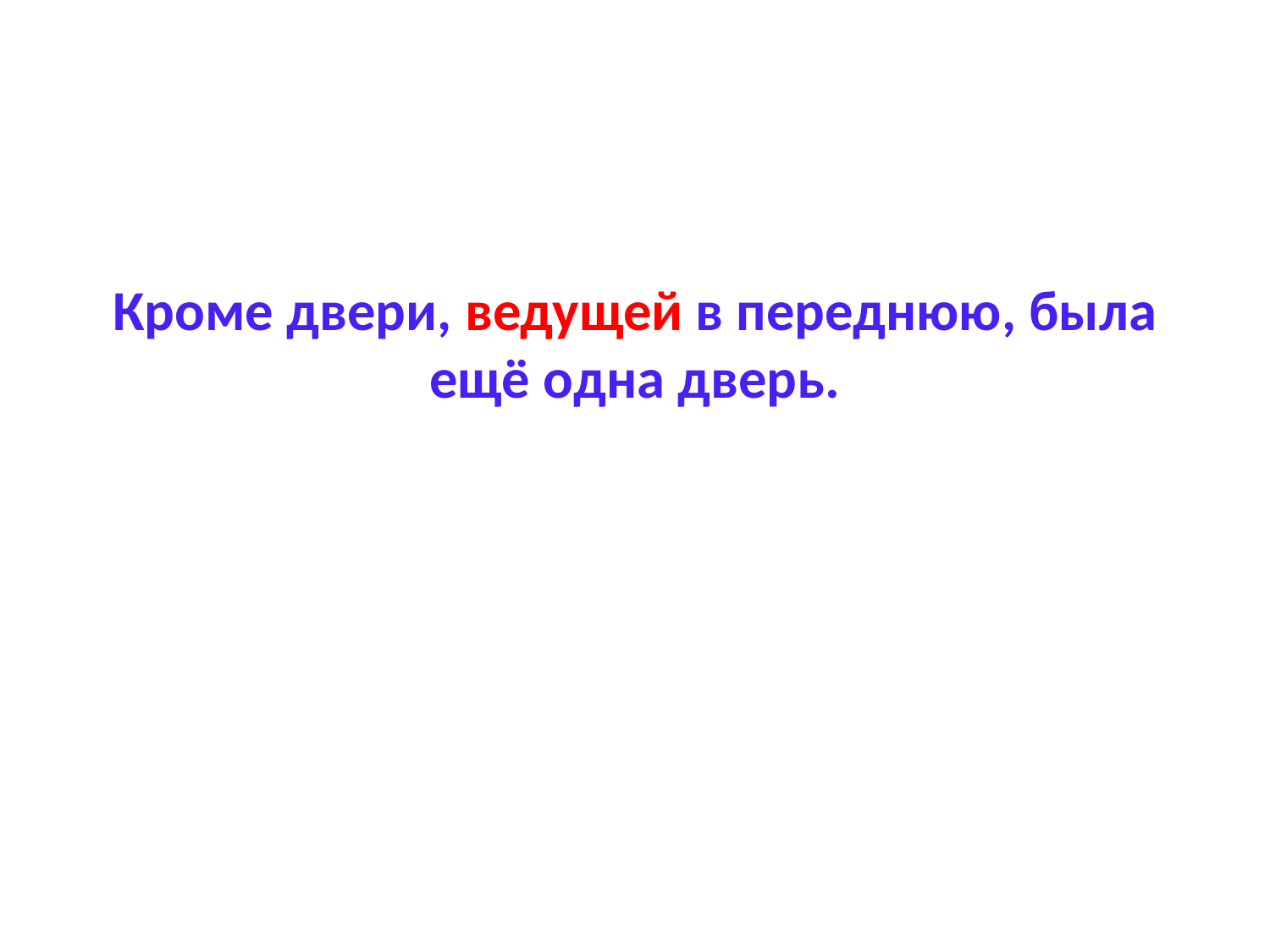

#
Кроме двери, ведущей в переднюю, была ещё одна дверь.